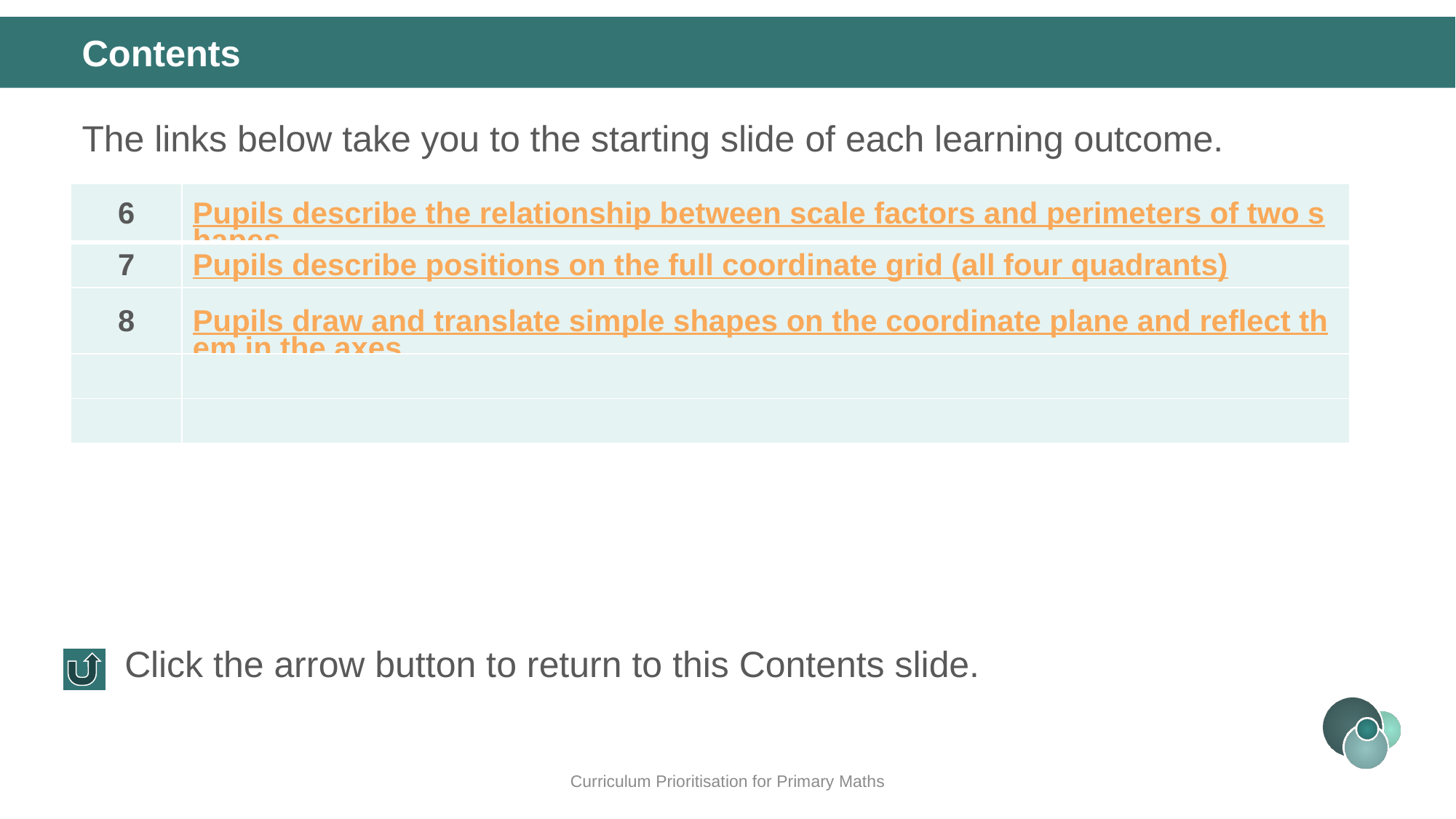

Contents
The links below take you to the starting slide of each learning outcome.
| 6 | Pupils describe the relationship between scale factors and perimeters of two shapes |
| --- | --- |
| 7 | Pupils describe positions on the full coordinate grid (all four quadrants) |
| 8 | Pupils draw and translate simple shapes on the coordinate plane and reflect them in the axes |
|  |  |
|  |  |
Click the arrow button to return to this Contents slide.

Curriculum Prioritisation for Primary Maths